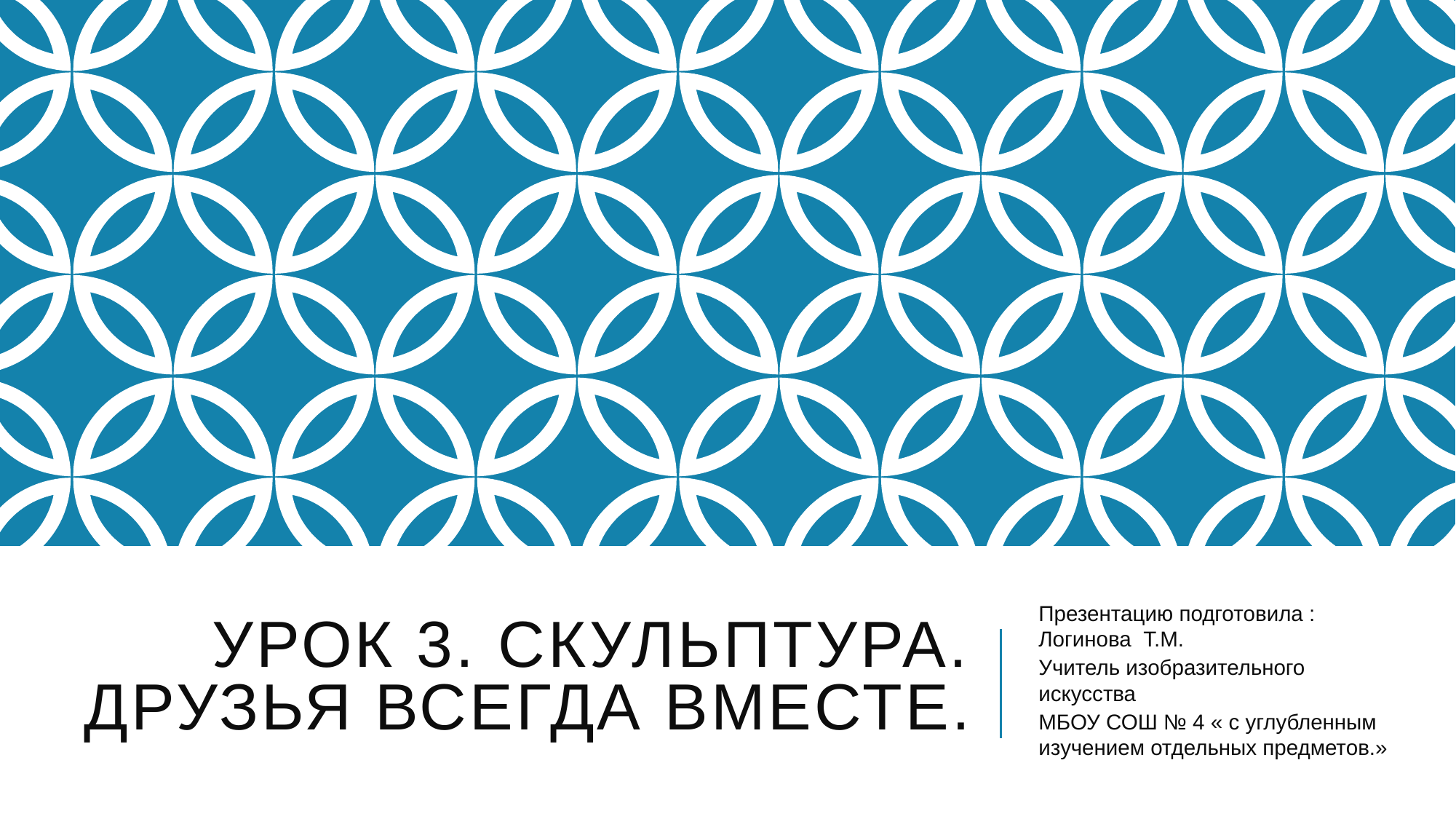

# Урок 3. скульптура. Друзья всегда вместе.
Презентацию подготовила : Логинова  Т.М.
Учитель изобразительного искусства
МБОУ СОШ № 4 « с углубленным изучением отдельных предметов.»